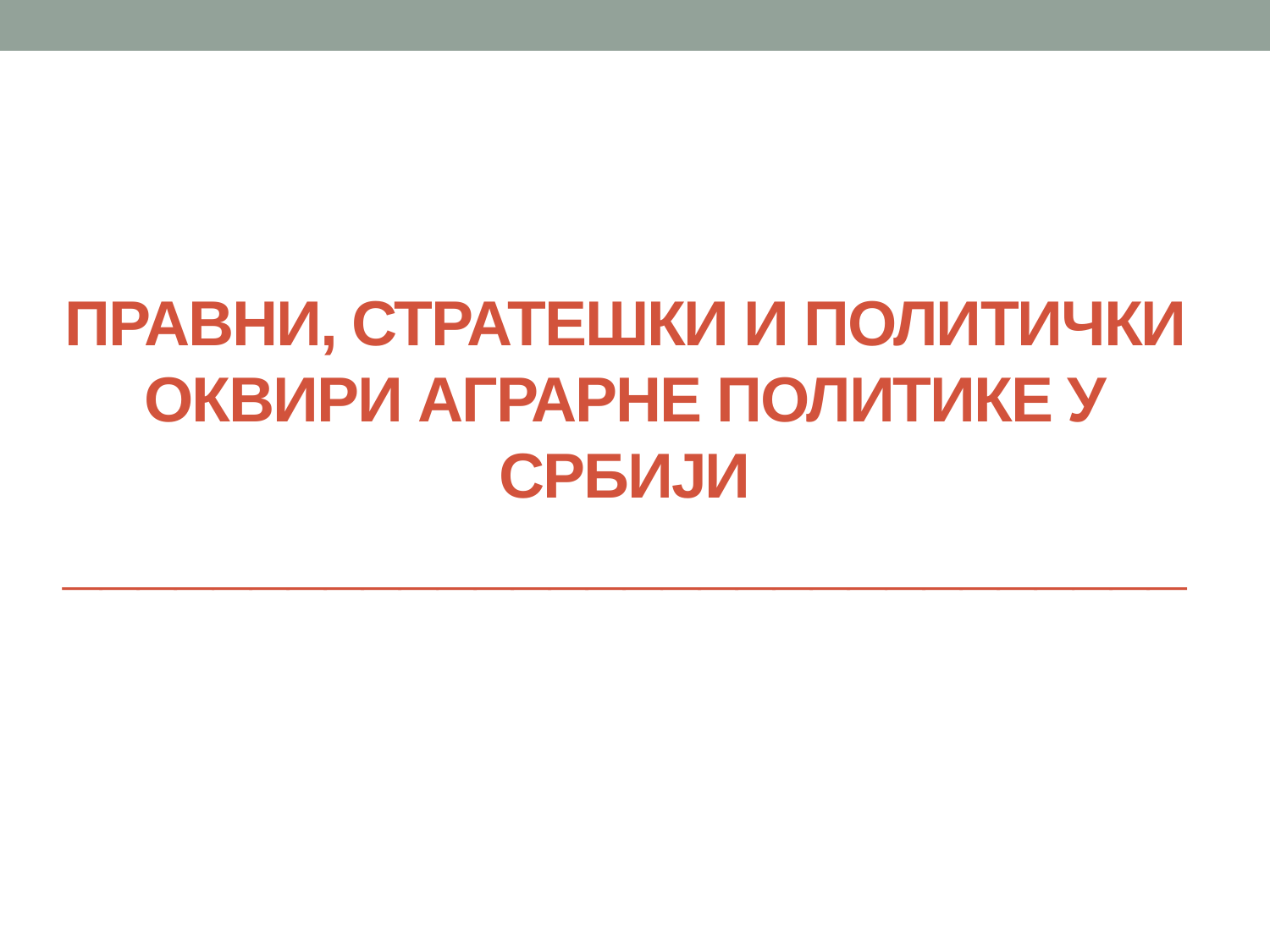

ПРАВНИ, СТРАТЕШКИ И ПОЛИТИЧКИ ОКВИРИ АГРАРНЕ ПОЛИТИКЕ У СРБИЈИ
______________________________